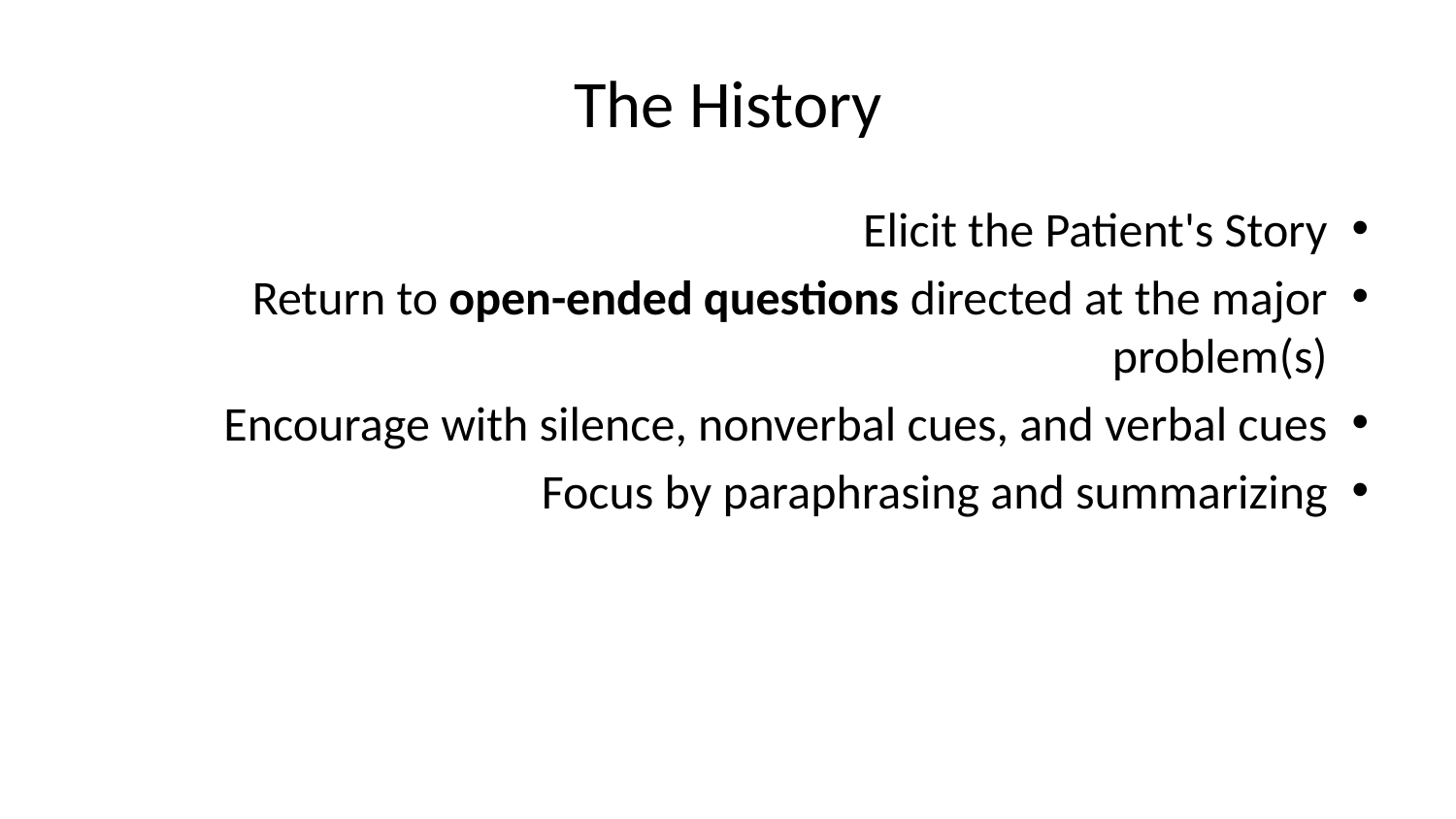

# The History
Elicit the Patient's Story
Return to open-ended questions directed at the major problem(s)
Encourage with silence, nonverbal cues, and verbal cues
Focus by paraphrasing and summarizing